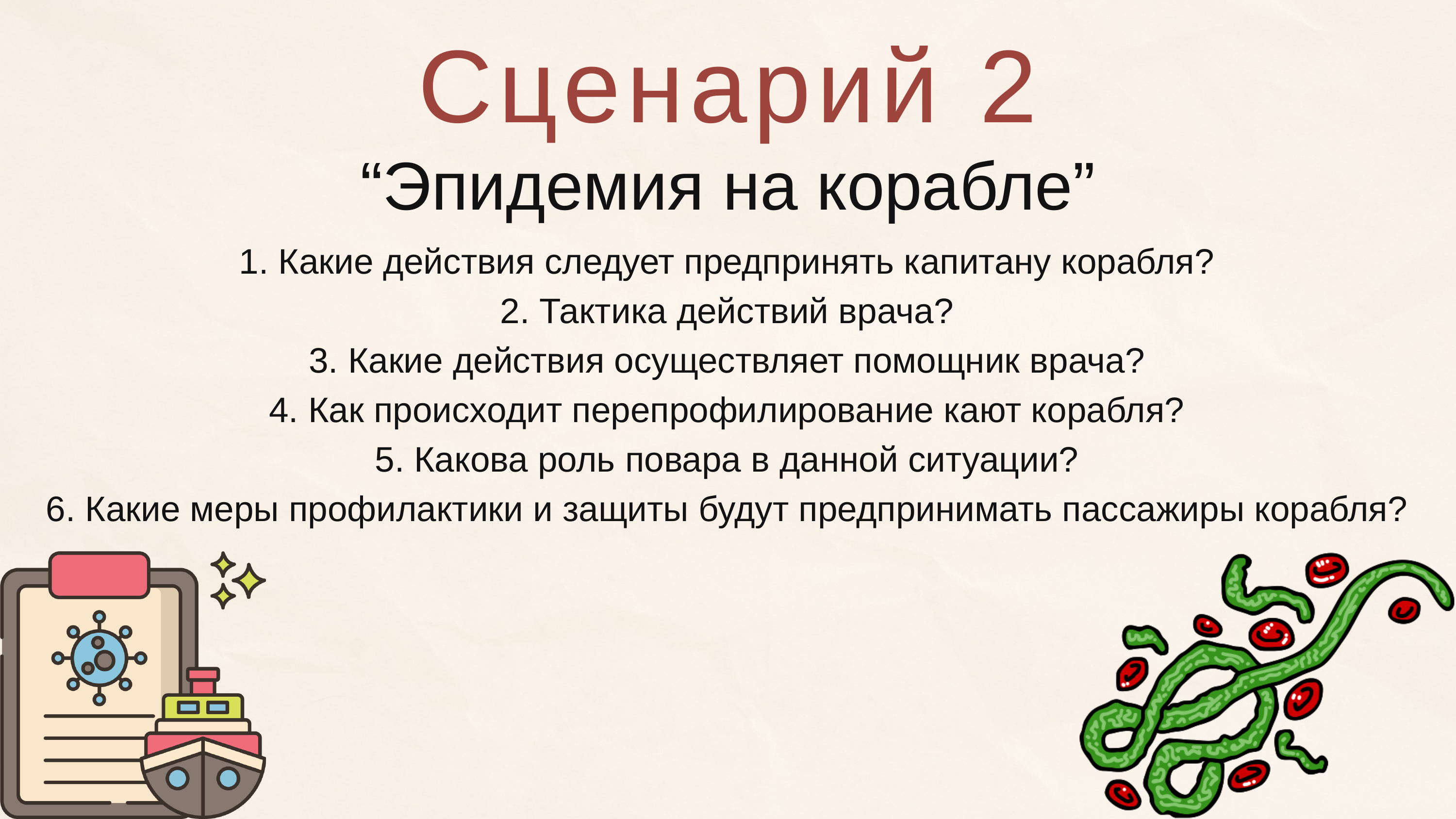

Сценарий 2
“Эпидемия на корабле”
1. Какие действия следует предпринять капитану корабля?
2. Тактика действий врача?
3. Какие действия осуществляет помощник врача?
4. Как происходит перепрофилирование кают корабля?
5. Какова роль повара в данной ситуации?
6. Какие меры профилактики и защиты будут предпринимать пассажиры корабля?